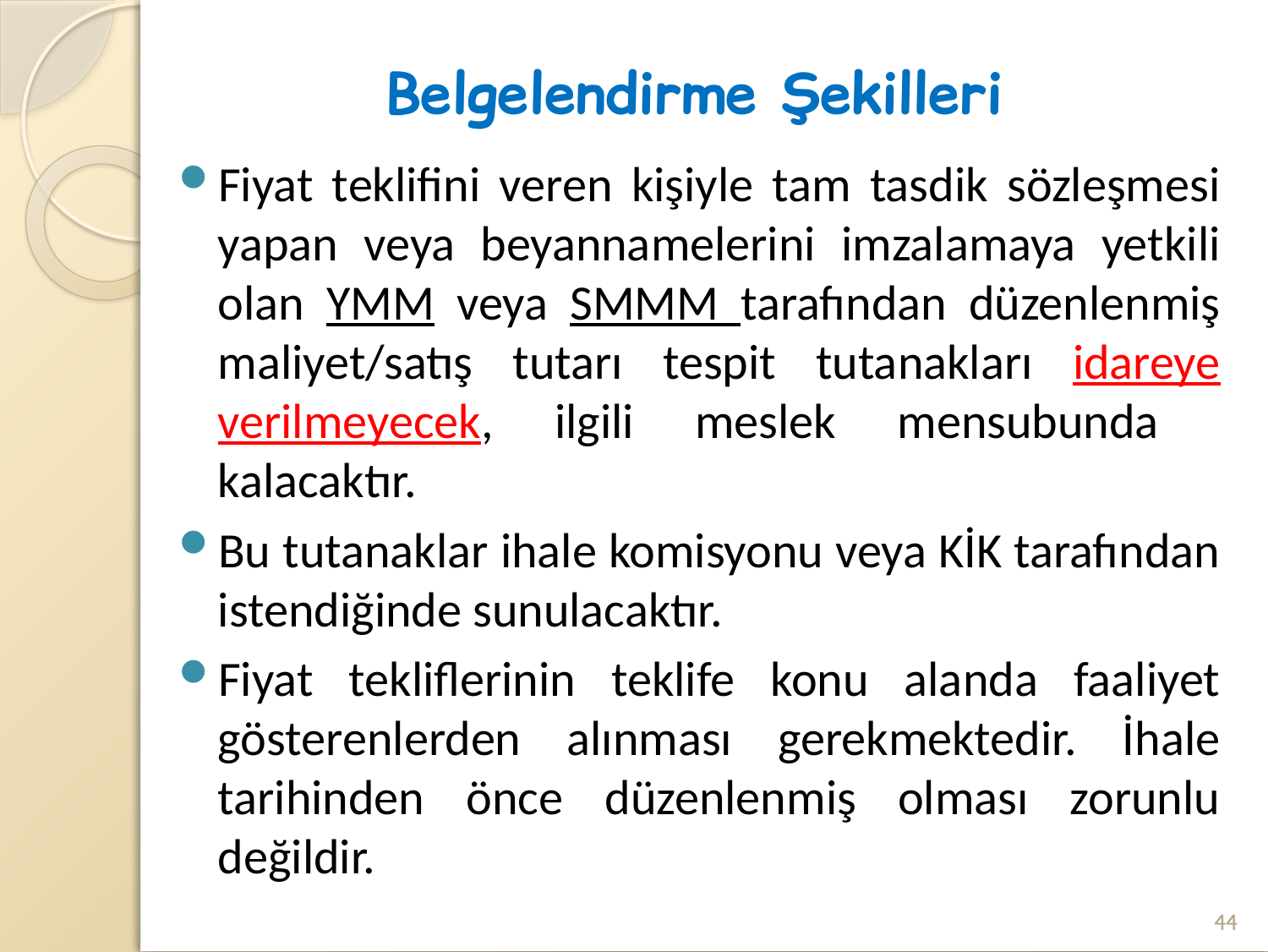

# Belgelendirme Şekilleri
Fiyat teklifini veren kişiyle tam tasdik sözleşmesi yapan veya beyannamelerini imzalamaya yetkili olan YMM veya SMMM tarafından düzenlenmiş maliyet/satış tutarı tespit tutanakları idareye verilmeyecek, ilgili meslek mensubunda  kalacaktır.
Bu tutanaklar ihale komisyonu veya KİK tarafından istendiğinde sunulacaktır.
Fiyat tekliflerinin teklife konu alanda faaliyet gösterenlerden alınması gerekmektedir. İhale tarihinden önce düzenlenmiş olması zorunlu değildir.

44